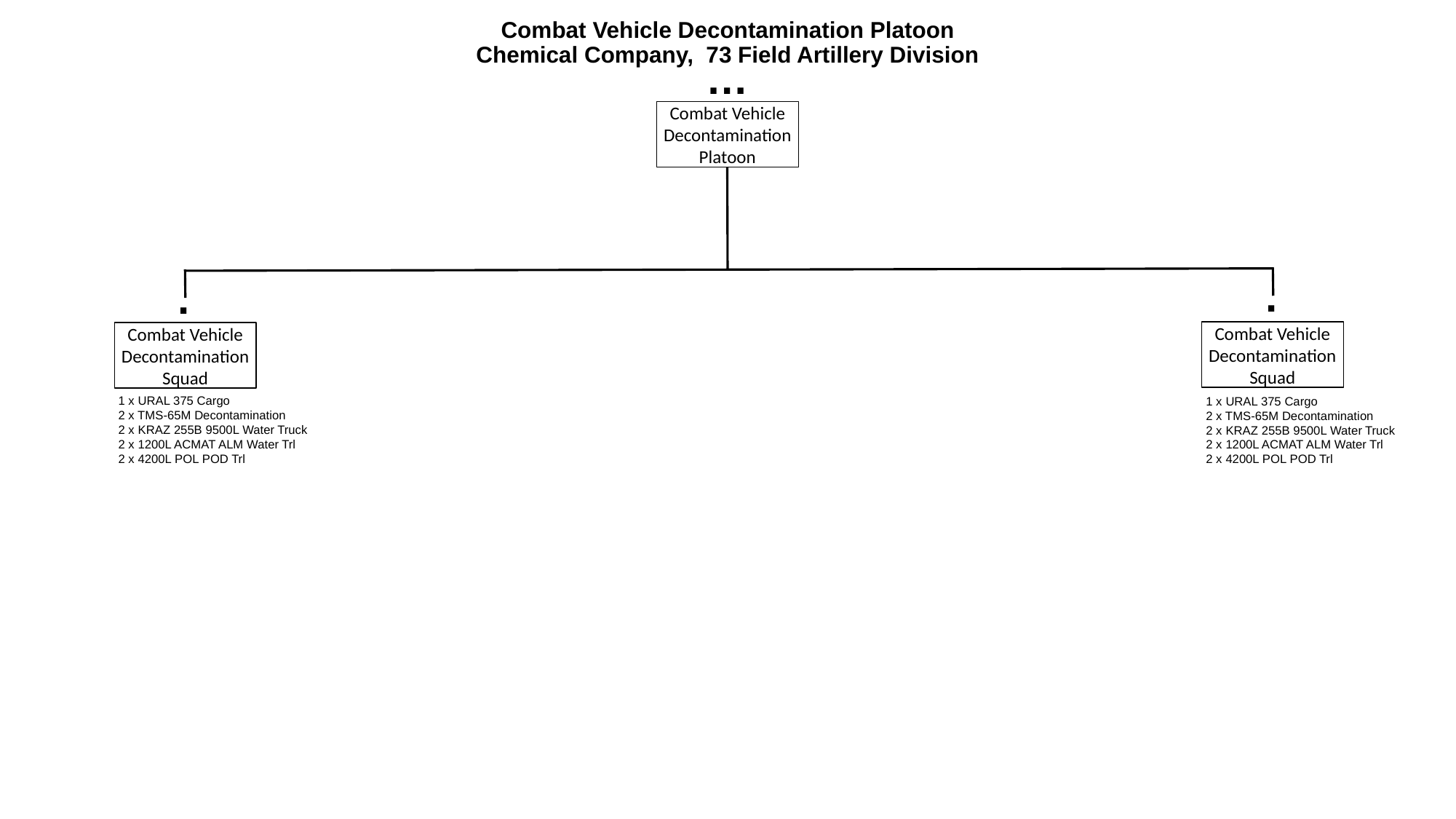

# Combat Vehicle Decontamination Platoon Chemical Company,  73 Field Artillery Division
…
Combat Vehicle Decontamination Platoon
.
.
Combat Vehicle Decontamination
Squad
Combat Vehicle Decontamination
Squad
1 x URAL 375 Cargo
2 x TMS-65M Decontamination
2 x KRAZ 255B 9500L Water Truck
2 x 1200L ACMAT ALM Water Trl
2 x 4200L POL POD Trl
1 x URAL 375 Cargo
2 x TMS-65M Decontamination
2 x KRAZ 255B 9500L Water Truck
2 x 1200L ACMAT ALM Water Trl
2 x 4200L POL POD Trl